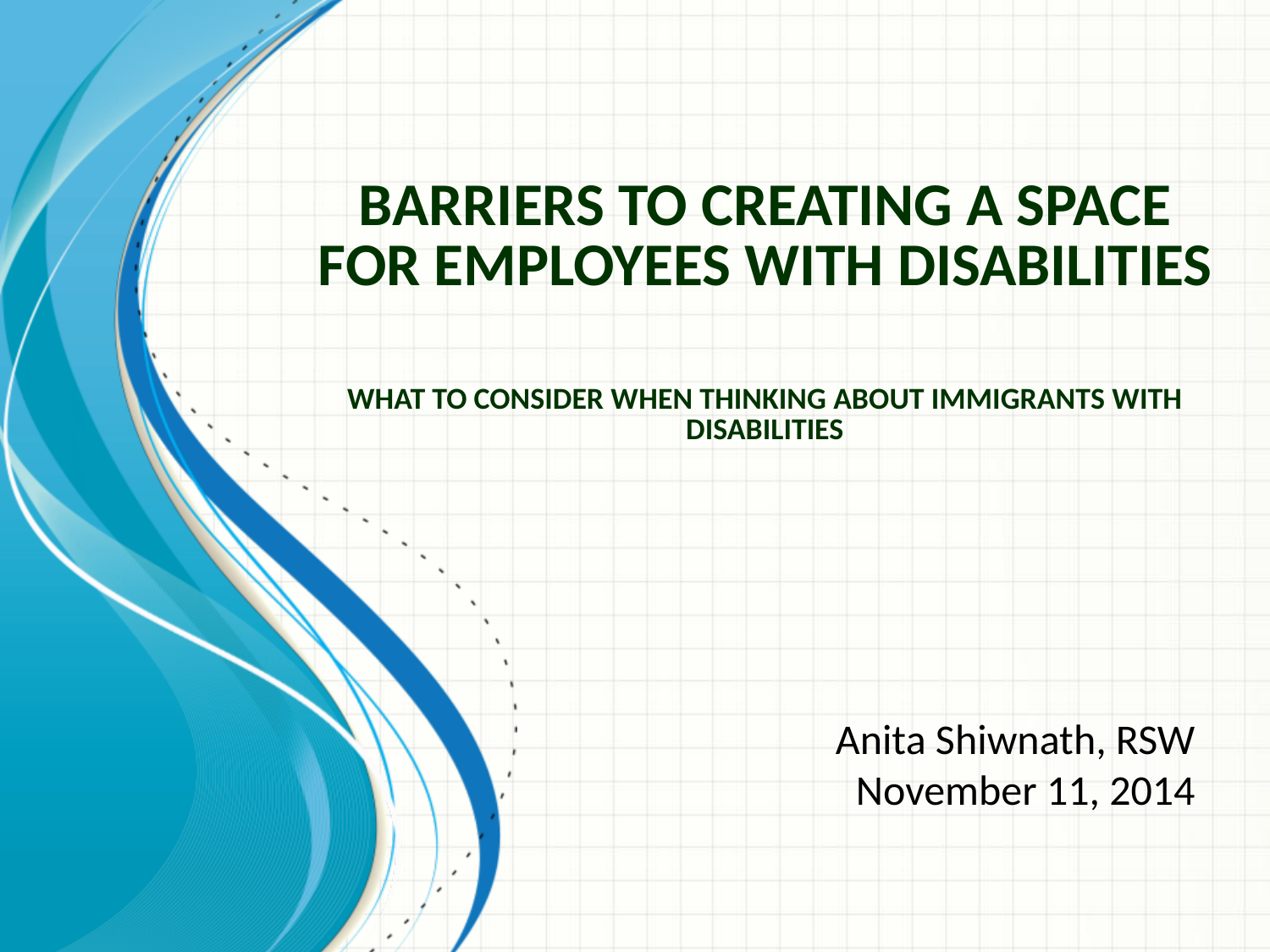

# Barriers to creating a space for employees with disabilities What to consider when thinking about immigrants with disabilities
Anita Shiwnath, RSW
November 11, 2014